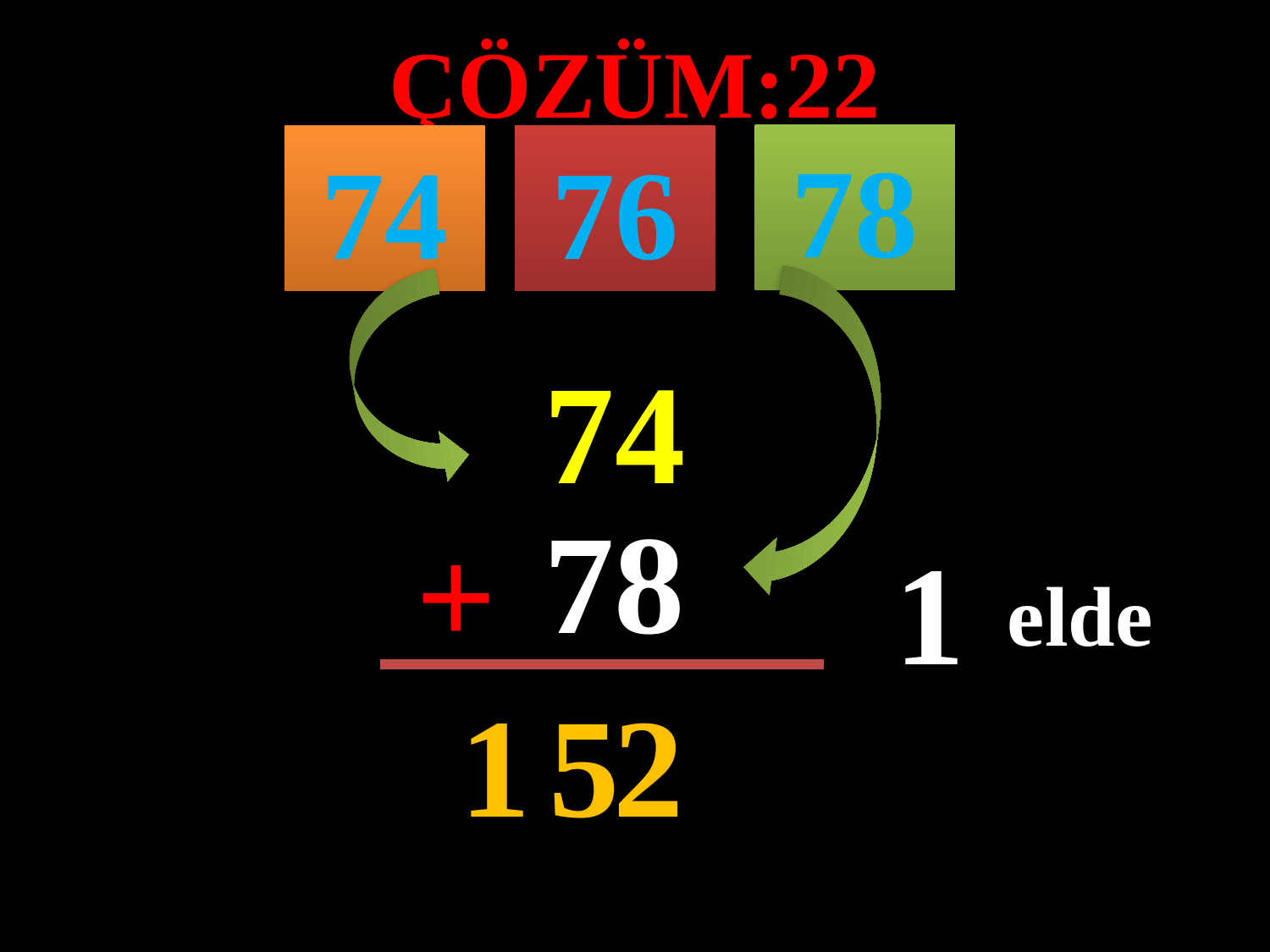

ÇÖZÜM:22
78
74
76
#

74

78
+
1
elde
1
5
2